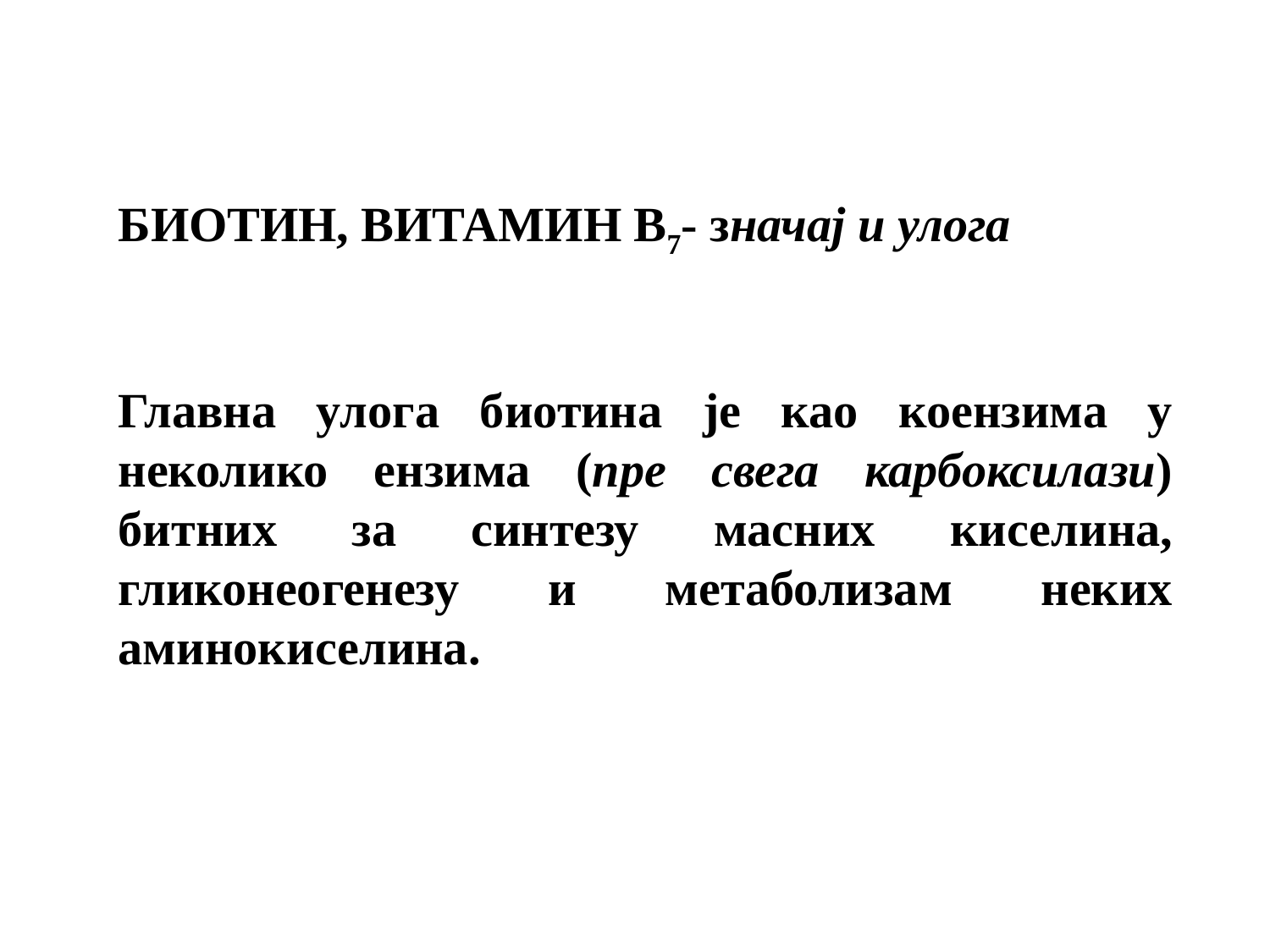

БИОТИН, ВИТАМИН B7- значај и улога

Главна улога биотина је као коензима у неколико ензима (пре свега карбоксилази) битних за синтезу масних киселина, гликонеогенезу и метаболизам неких аминокиселина.